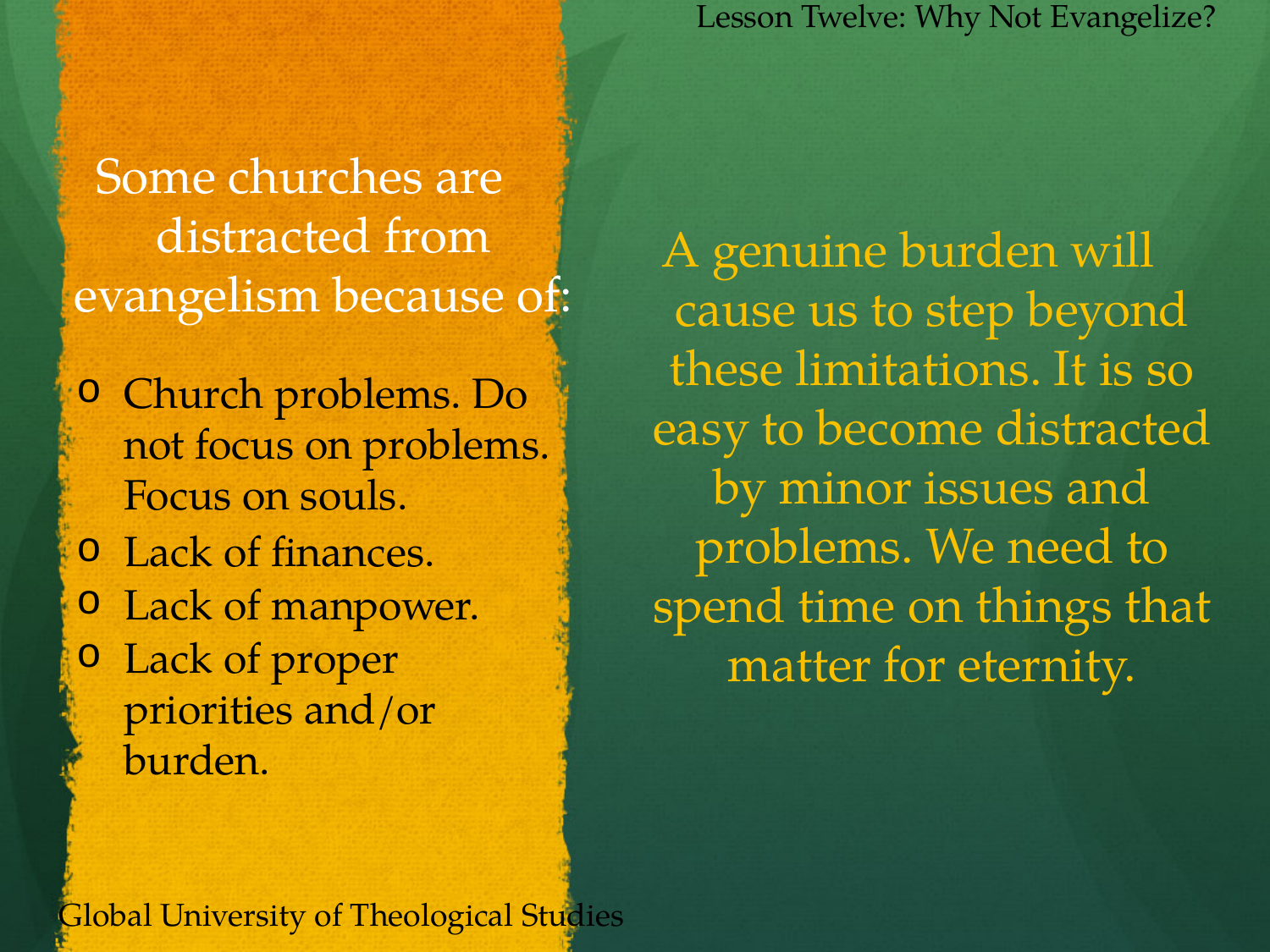

Lesson Twelve: Why Not Evangelize?

Some churches are distracted from evangelism because of:
A genuine burden will cause us to step beyond these limitations. It is so easy to become distracted by minor issues and problems. We need to spend time on things that matter for eternity.
Church problems. Do not focus on problems. Focus on souls.
Lack of finances.
Lack of manpower.
Lack of proper priorities and/or burden.
Global University of Theological Studies